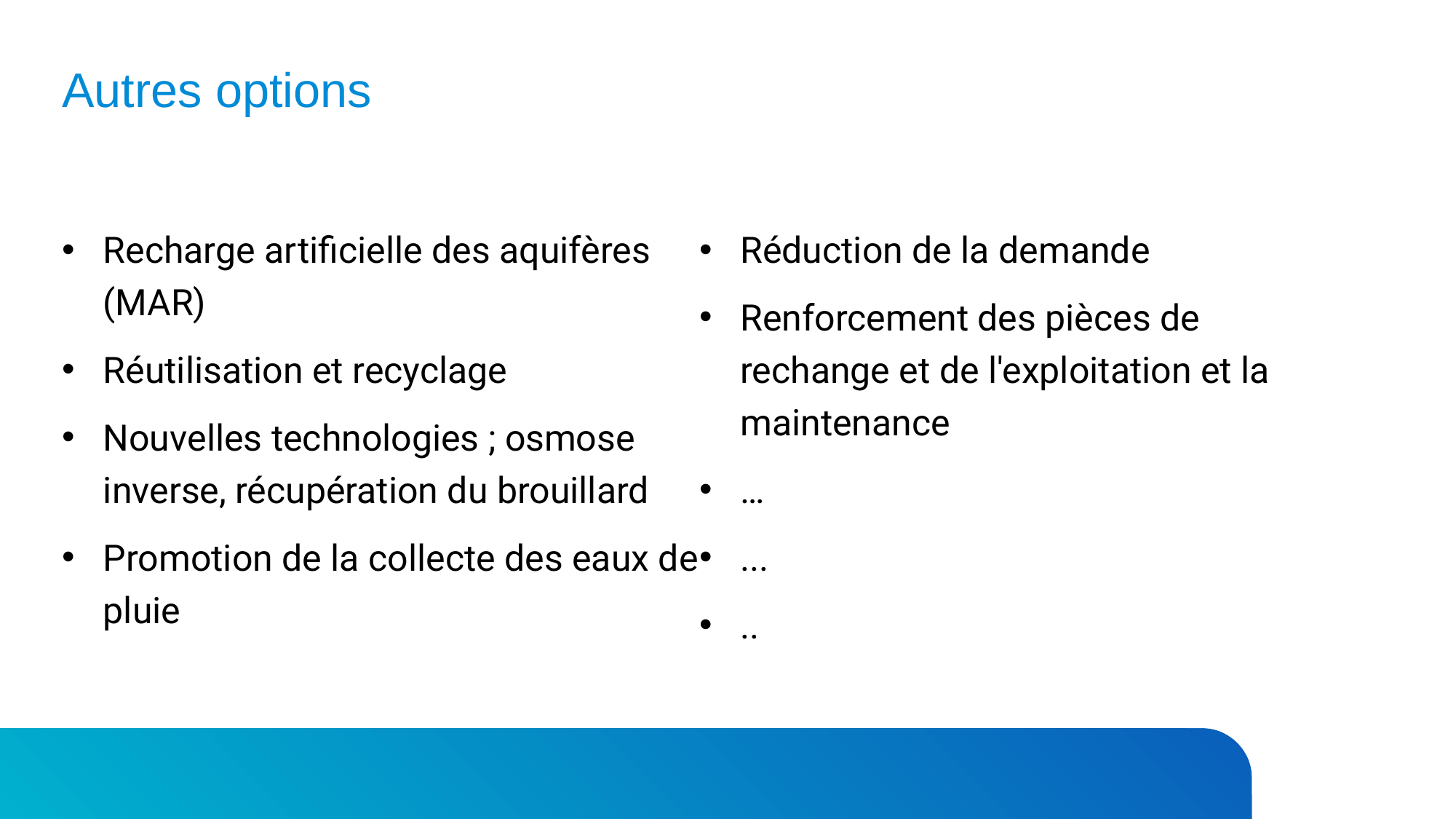

# Autres options
Recharge artificielle des aquifères (MAR)
Réutilisation et recyclage
Nouvelles technologies ; osmose inverse, récupération du brouillard
Promotion de la collecte des eaux de pluie
Réduction de la demande
Renforcement des pièces de rechange et de l'exploitation et la maintenance
…
...
..
Crédit photo : la fondation caritative